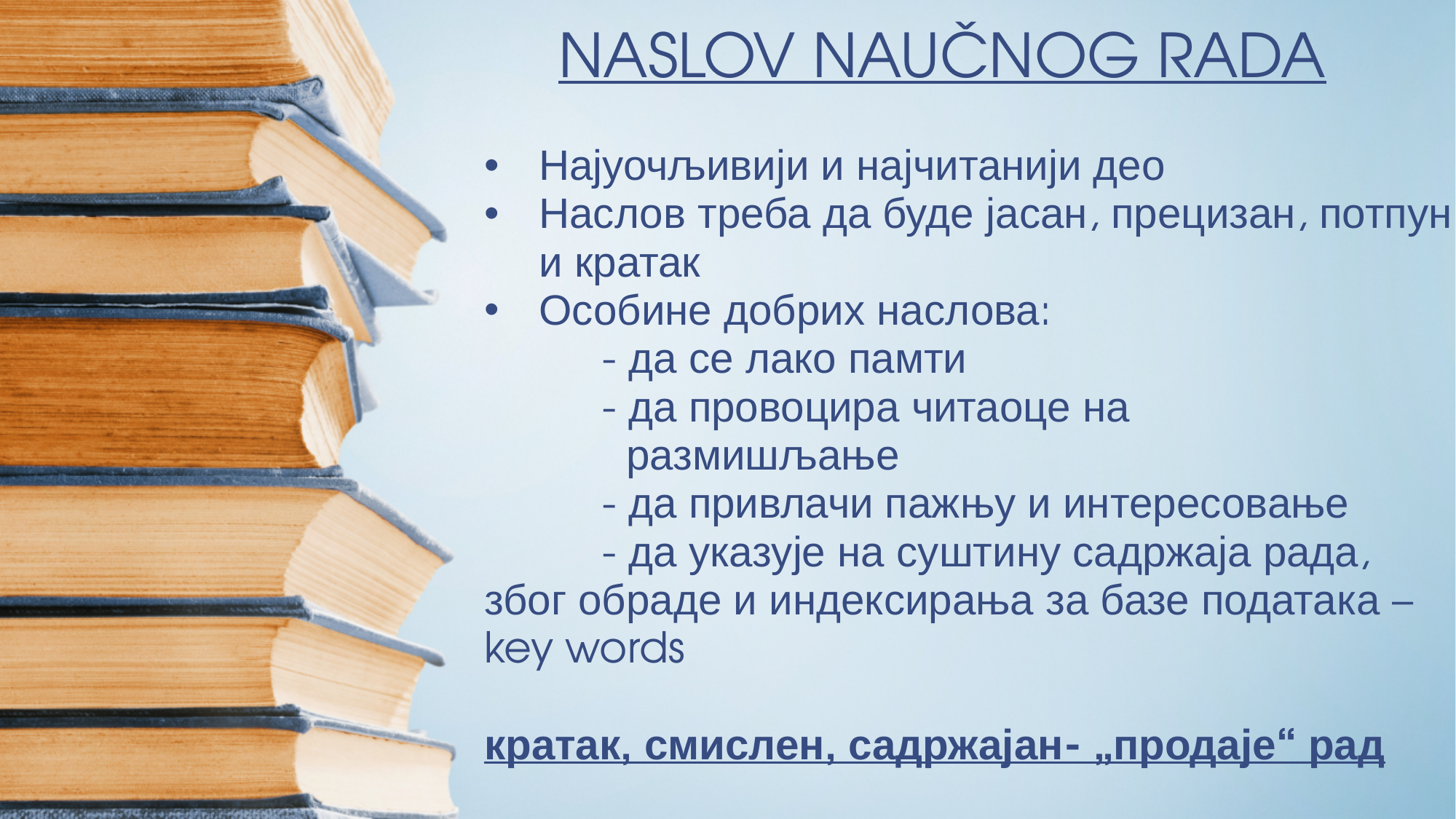

# NASLOV NAUČNOG RADA
Најуочљивији и најчитанији део
Наслов треба да буде јасан, прецизан, потпун и кратак
Особине добрих наслова:
          - да се лако памти
          - да провоцира читаоце на
            размишљање
          - да привлачи пажњу и интересовање
          - да указује на суштину садржаја рада, због обраде и индексирања за базе података – key words

кратак, смислен, садржајан- „продаје“ рад